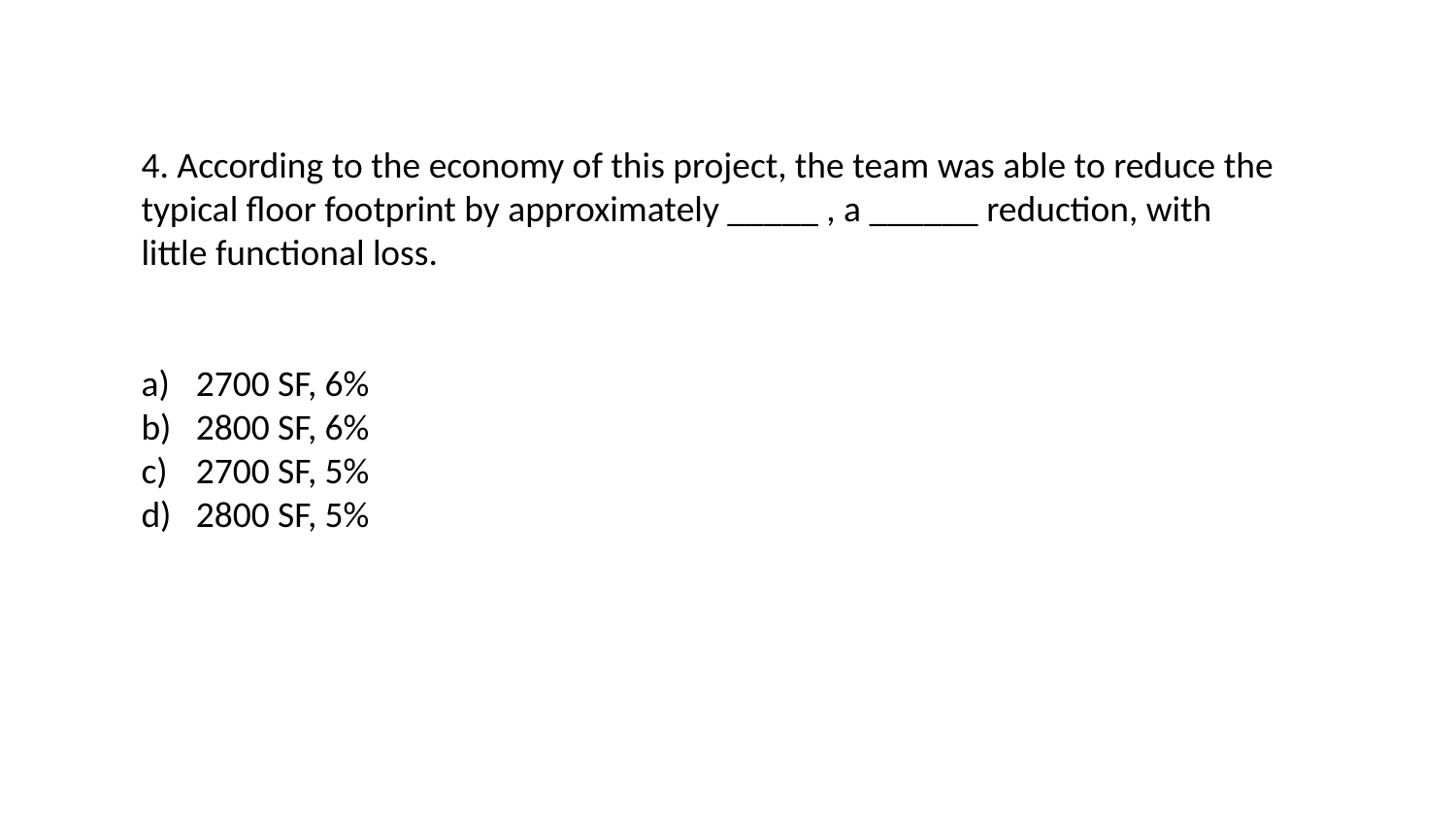

4. According to the economy of this project, the team was able to reduce the typical floor footprint by approximately _____ , a ______ reduction, with little functional loss.

2700 SF, 6%
2800 SF, 6%
2700 SF, 5%
2800 SF, 5%